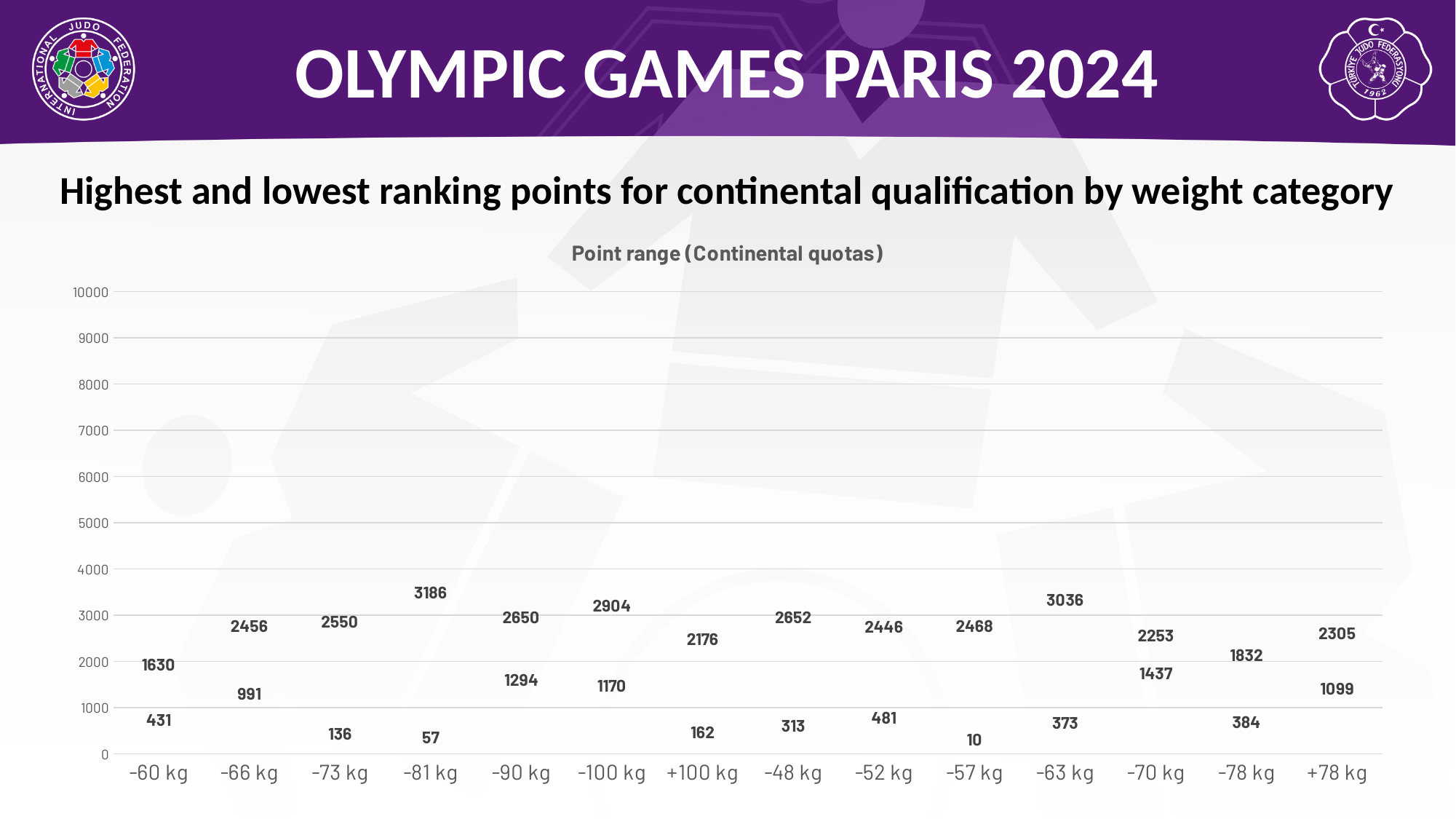

OLYMPIC GAMES PARIS 2024

Highest and lowest ranking points for continental qualification by weight category

### Chart: Point range (Continental quotas)

| Category | Cont max | Cont min |
|---|---|---|
| -60 kg | 1630.0 | 431.0 |
| -66 kg | 2456.0 | 991.0 |
| -73 kg | 2550.0 | 136.0 |
| -81 kg | 3186.0 | 57.0 |
| -90 kg | 2650.0 | 1294.0 |
| -100 kg | 2904.0 | 1170.0 |
| +100 kg | 2176.0 | 162.0 |
| -48 kg | 2652.0 | 313.0 |
| -52 kg | 2446.0 | 481.0 |
| -57 kg | 2468.0 | 10.0 |
| -63 kg | 3036.0 | 373.0 |
| -70 kg | 2253.0 | 1437.0 |
| -78 kg | 1832.0 | 384.0 |
| +78 kg | 2305.0 | 1099.0 |